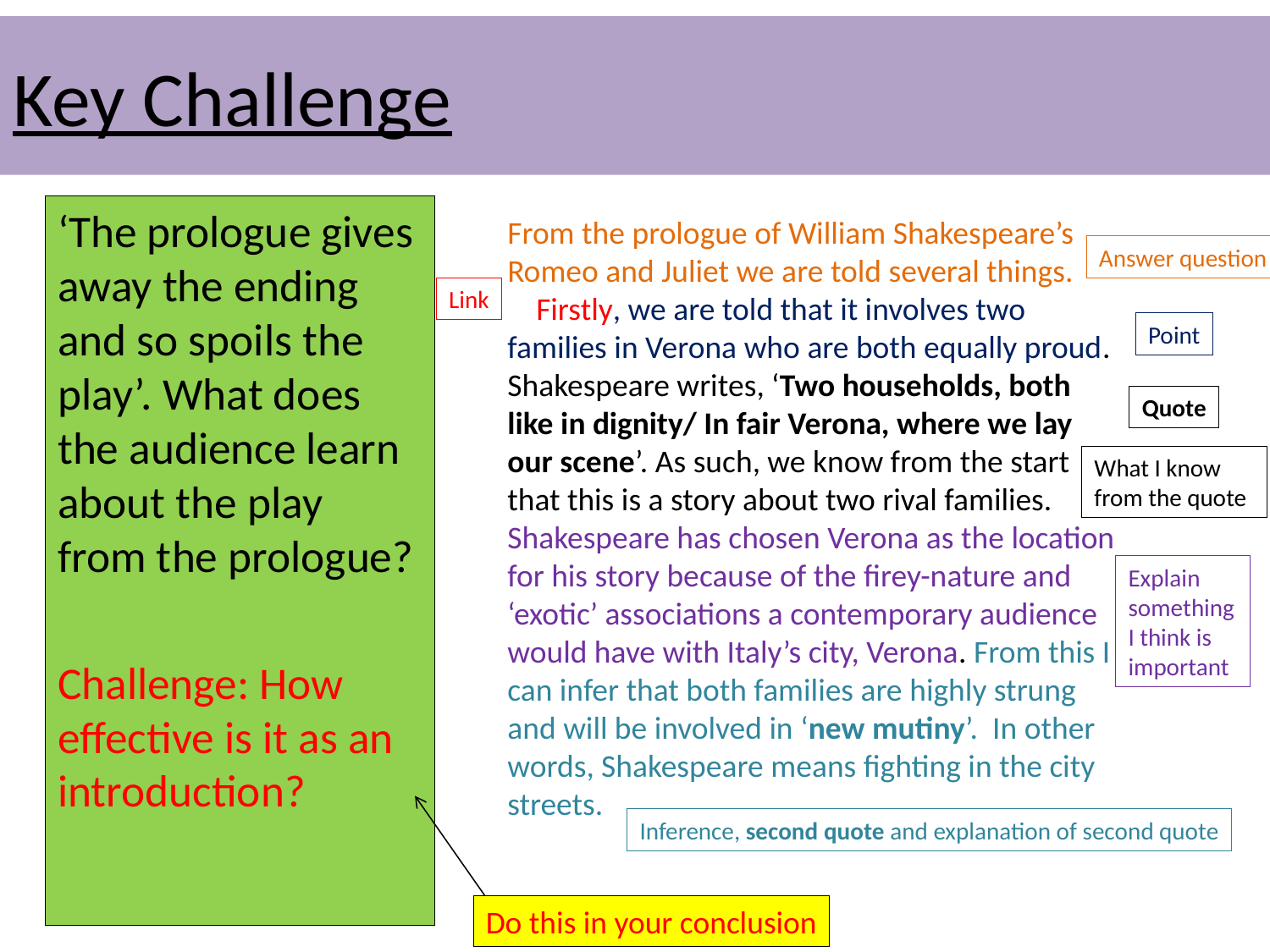

# Key Challenge
‘The prologue gives away the ending and so spoils the play’. What does the audience learn about the play from the prologue?

Challenge: How effective is it as an introduction?

From the prologue of William Shakespeare’s Romeo and Juliet we are told several things.
    Firstly, we are told that it involves two families in Verona who are both equally proud. Shakespeare writes, ‘Two households, both like in dignity/ In fair Verona, where we lay our scene’. As such, we know from the start that this is a story about two rival families. Shakespeare has chosen Verona as the location for his story because of the firey-nature and ‘exotic’ associations a contemporary audience would have with Italy’s city, Verona. From this I can infer that both families are highly strung and will be involved in ‘new mutiny’.  In other words, Shakespeare means fighting in the city streets.

Answer question
Link
Point
Quote
What I know from the quote
Explain something I think is important
Inference, second quote and explanation of second quote
Do this in your conclusion